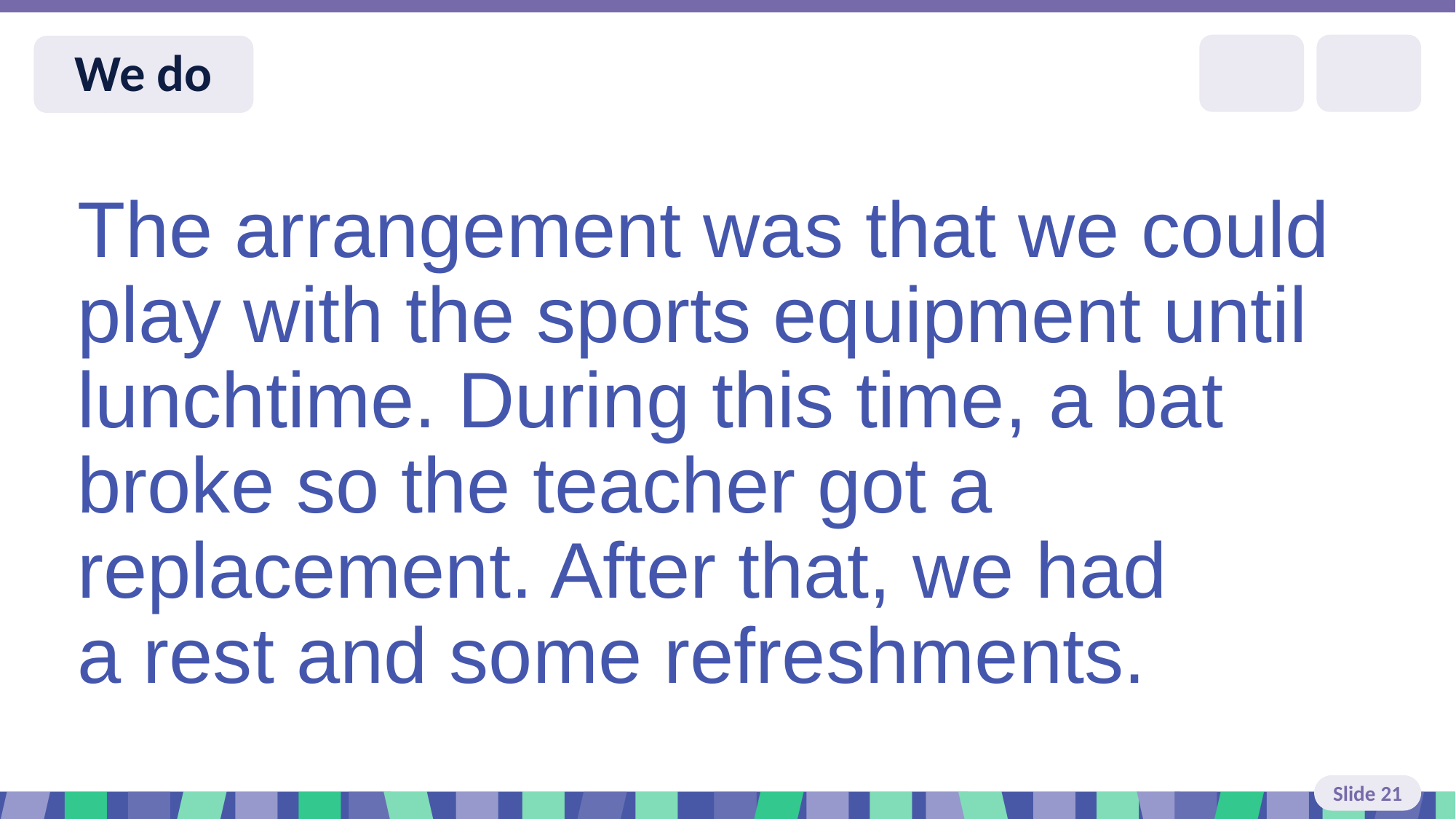

# Slide 21 We do
The arrangement was that we could play with the sports equipment until lunchtime. During this time, a bat broke so the teacher got a replacement. After that, we had
a rest and some refreshments.